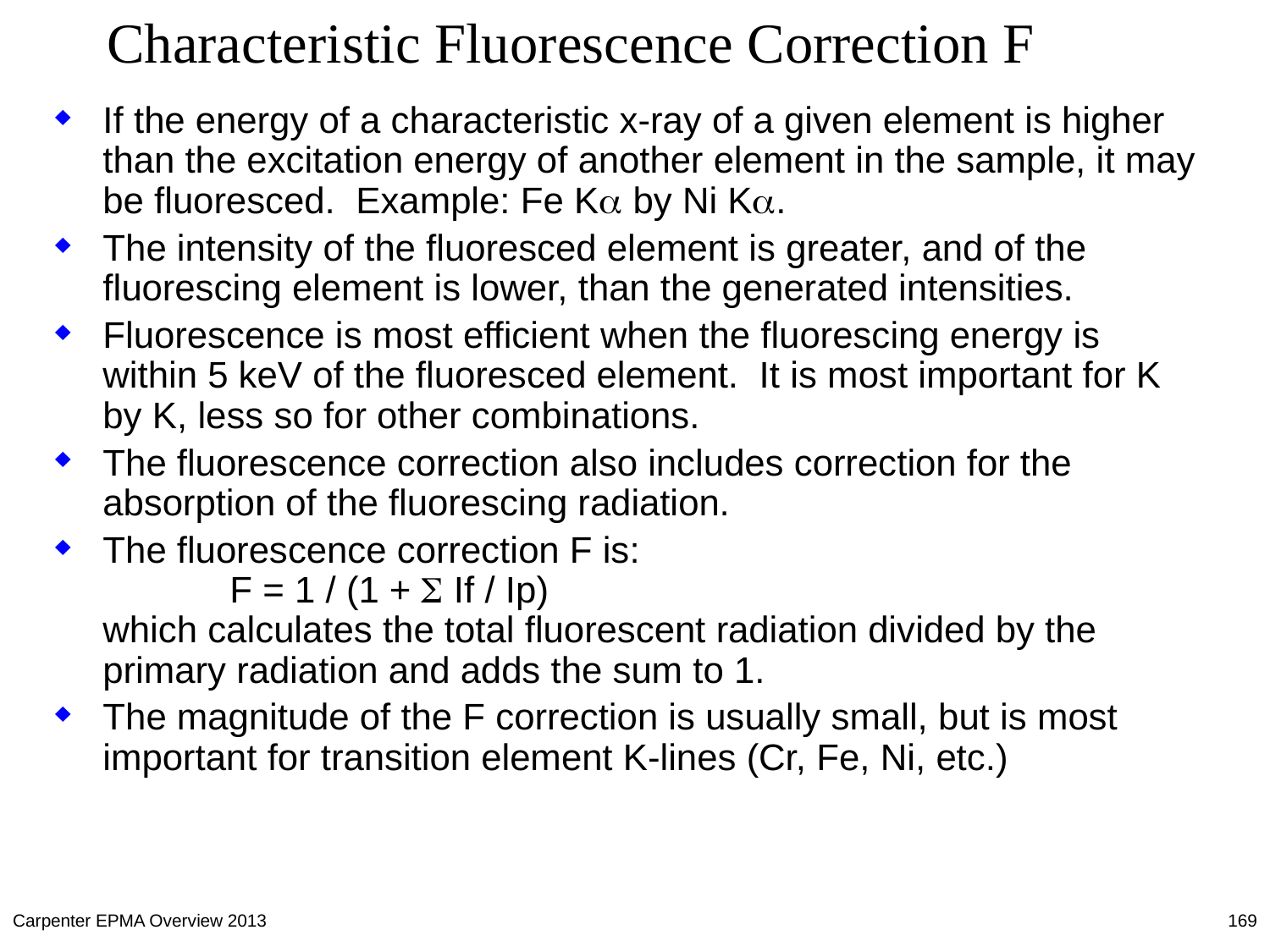

# Characteristic Fluorescence Correction F
If the energy of a characteristic x-ray of a given element is higher than the excitation energy of another element in the sample, it may be fluoresced.  Example: Fe Kα by Ni Kα.
The intensity of the fluoresced element is greater, and of the fluorescing element is lower, than the generated intensities.
Fluorescence is most efficient when the fluorescing energy is within 5 keV of the fluoresced element.  It is most important for K by K, less so for other combinations.
The fluorescence correction also includes correction for the absorption of the fluorescing radiation.
The fluorescence correction F is:
	F = 1 / (1 + Σ If / Ip)
which calculates the total fluorescent radiation divided by the primary radiation and adds the sum to 1.
The magnitude of the F correction is usually small, but is most important for transition element K-lines (Cr, Fe, Ni, etc.)
Carpenter EPMA Overview 2013
169